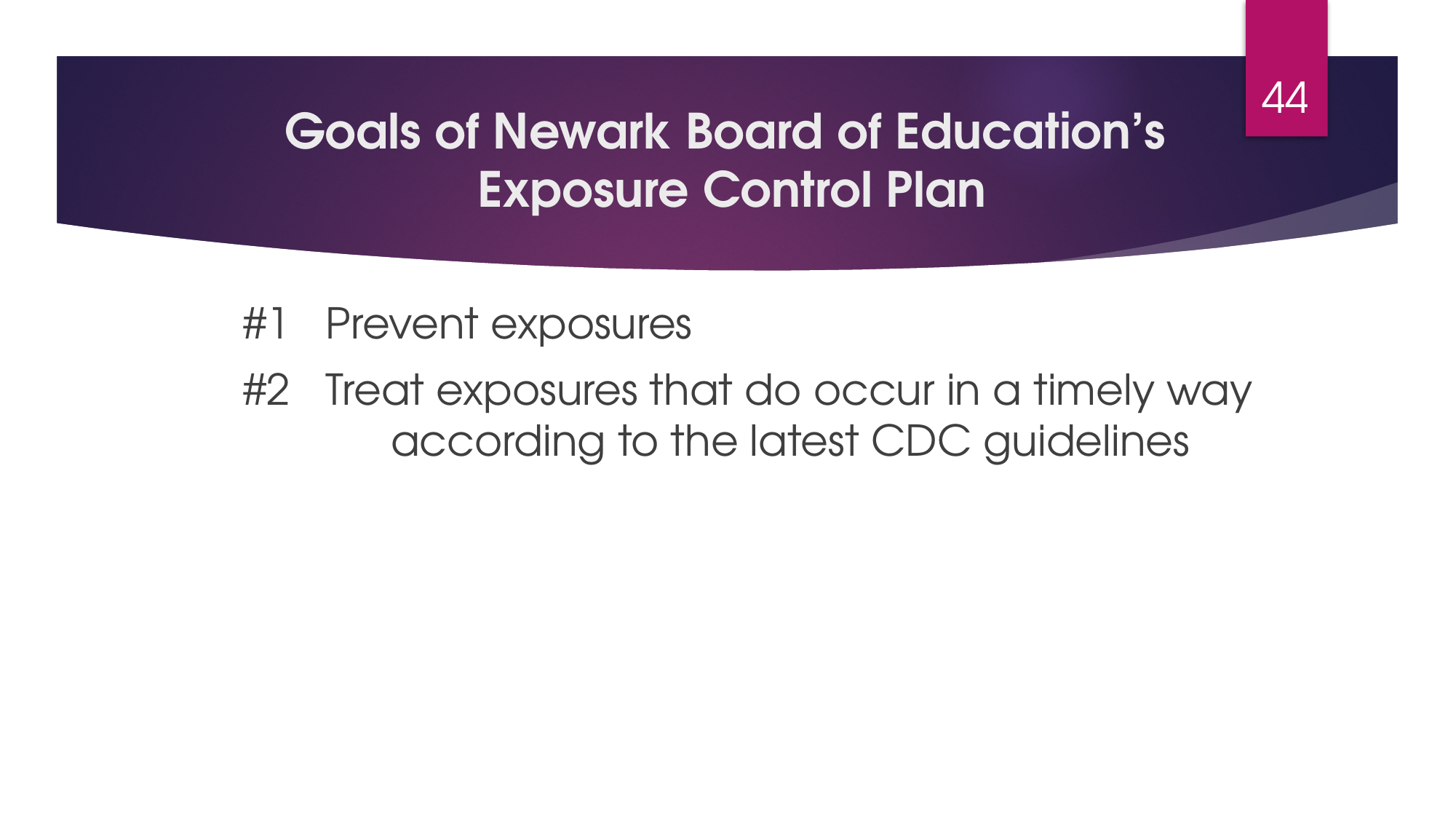

44
# Goals of Newark Board of Education’s Exposure Control Plan
#1   Prevent exposures
#2   Treat exposures that do occur in a timely way 		according to the latest CDC guidelines